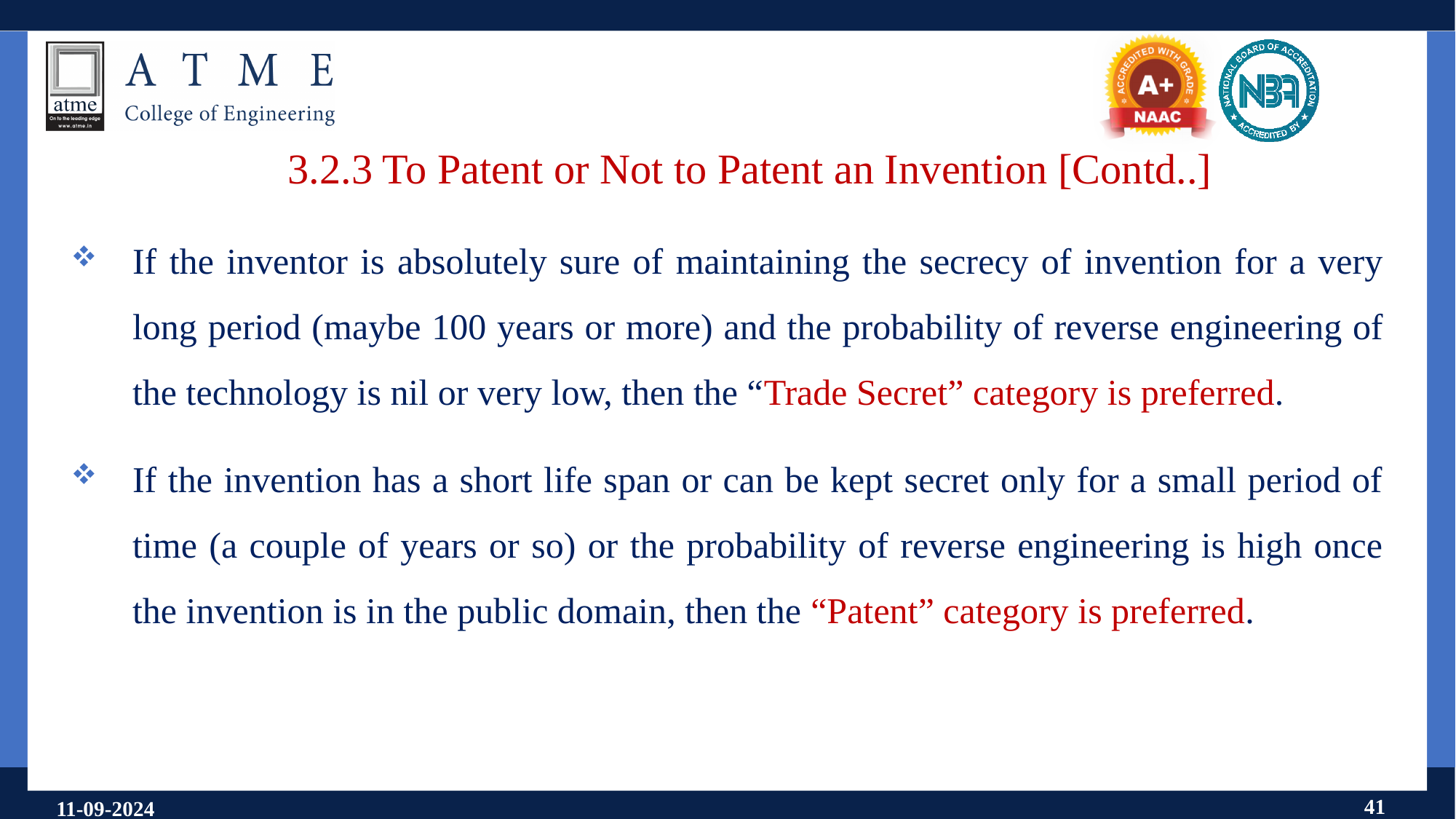

# 3.2.3 To Patent or Not to Patent an Invention [Contd..]
If the inventor is absolutely sure of maintaining the secrecy of invention for a very long period (maybe 100 years or more) and the probability of reverse engineering of the technology is nil or very low, then the “Trade Secret” category is preferred.
If the invention has a short life span or can be kept secret only for a small period of time (a couple of years or so) or the probability of reverse engineering is high once the invention is in the public domain, then the “Patent” category is preferred.
41
11-09-2024